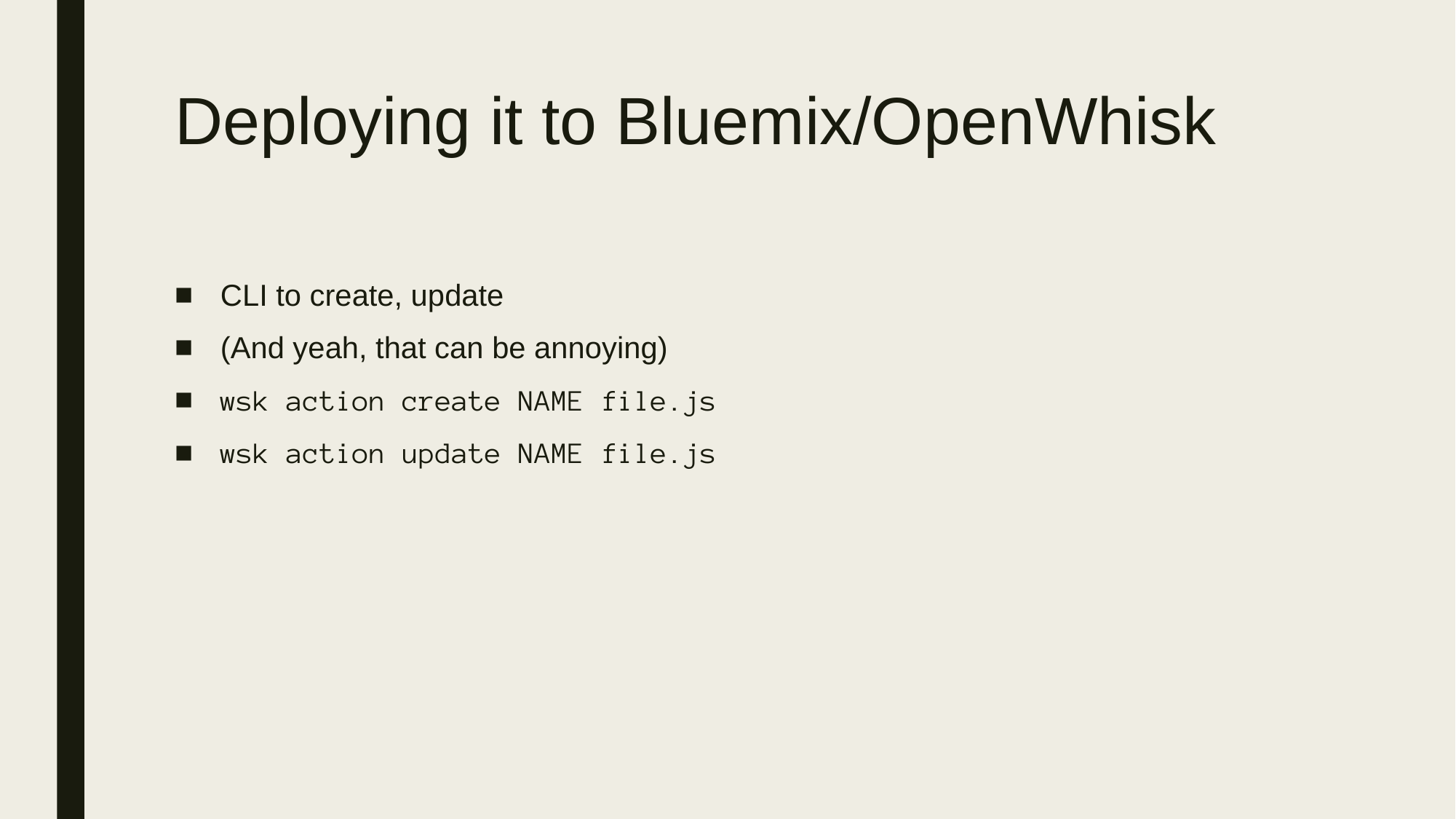

# Deploying it to Bluemix/OpenWhisk
CLI to create, update
(And yeah, that can be annoying)
wsk action create NAME file.js
wsk action update NAME file.js